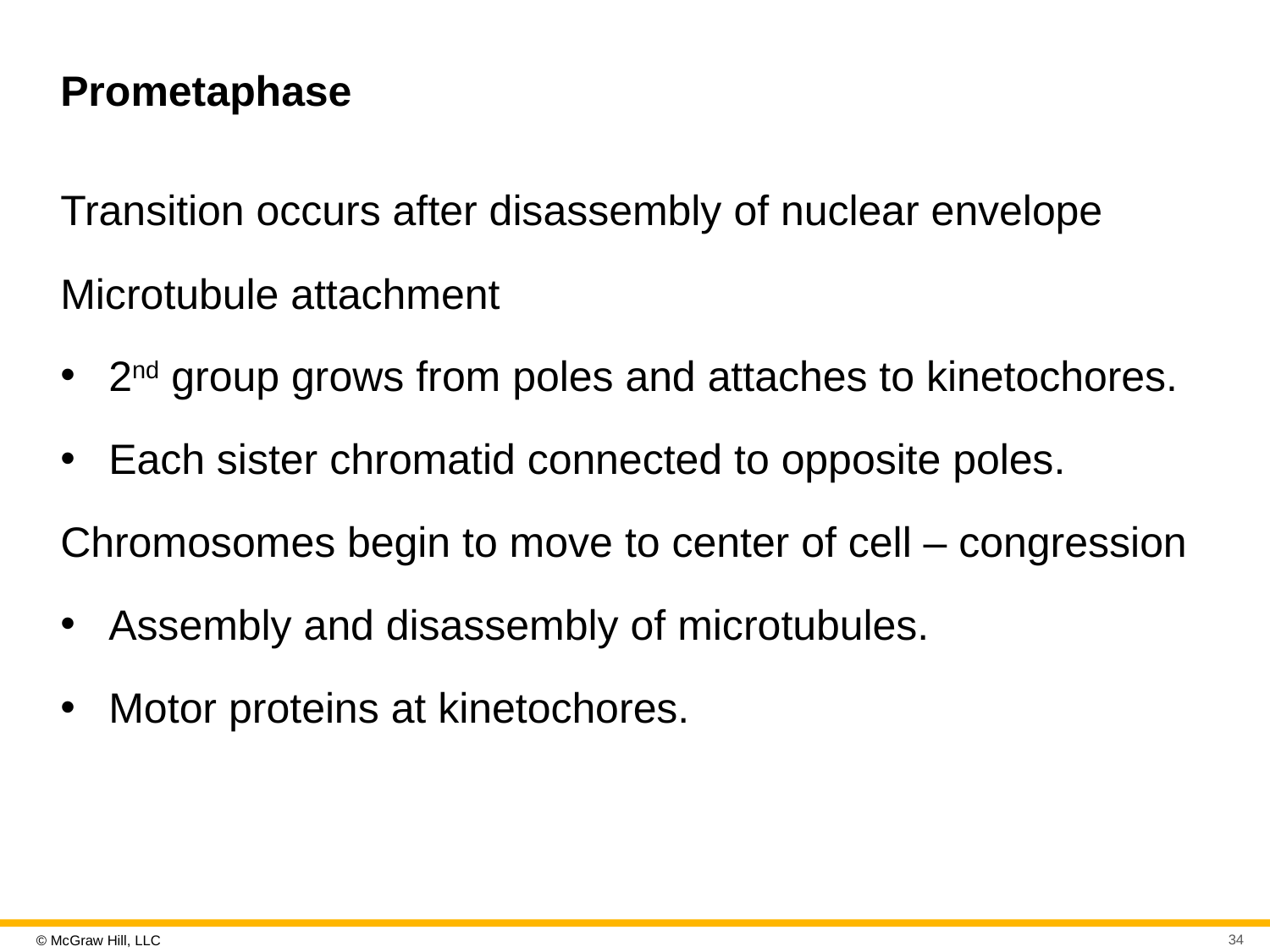

# Prometaphase
Transition occurs after disassembly of nuclear envelope
Microtubule attachment
2nd group grows from poles and attaches to kinetochores.
Each sister chromatid connected to opposite poles.
Chromosomes begin to move to center of cell – congression
Assembly and disassembly of microtubules.
Motor proteins at kinetochores.
34